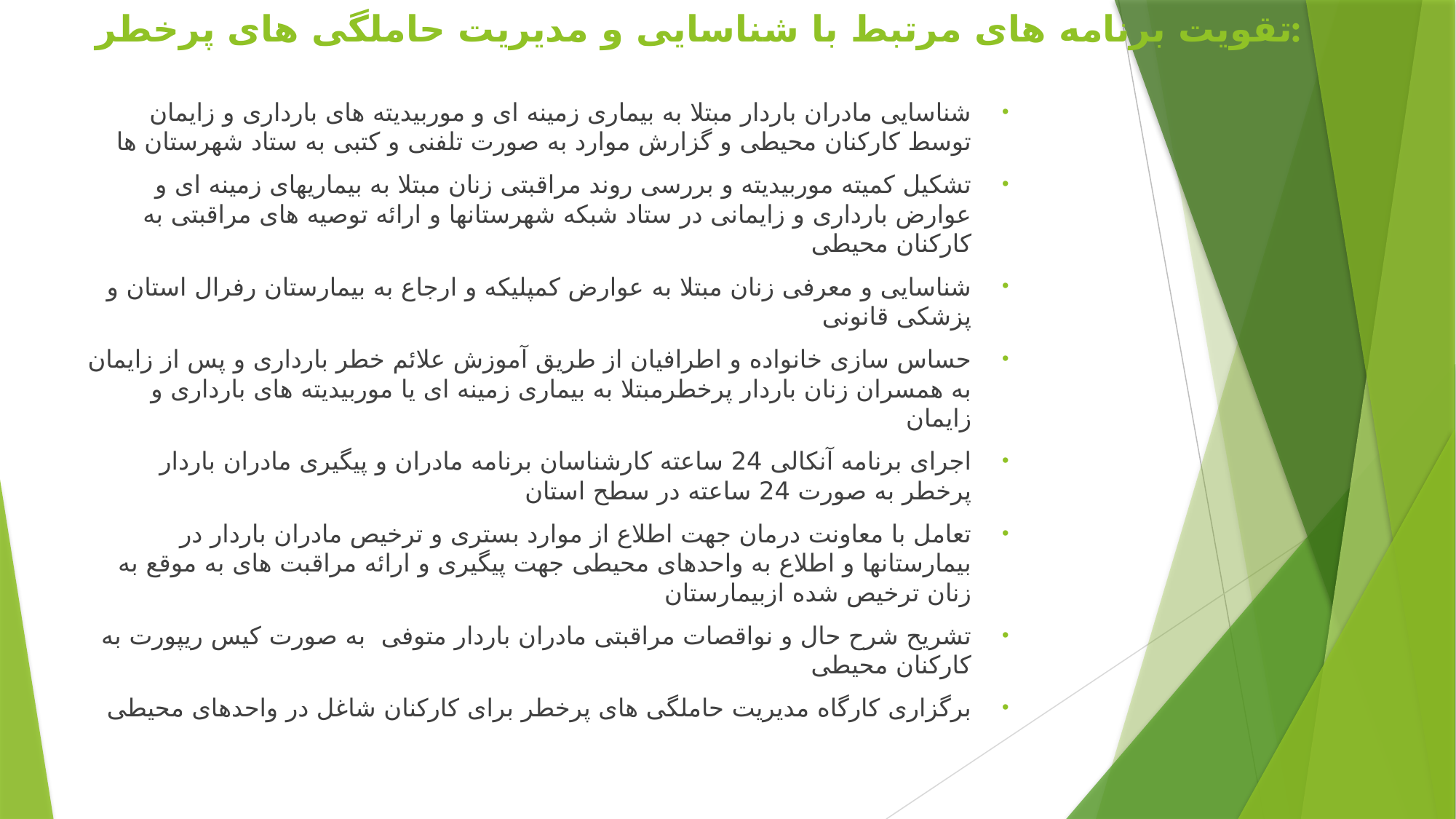

# تقویت برنامه های مرتبط با شناسایی و مدیریت حاملگی های پرخطر:
شناسایی مادران باردار مبتلا به بیماری زمینه ای و موربیدیته های بارداری و زایمان توسط کارکنان محیطی و گزارش موارد به صورت تلفنی و کتبی به ستاد شهرستان ها
تشکیل کمیته موربیدیته و بررسی روند مراقبتی زنان مبتلا به بیماریهای زمینه ای و عوارض بارداری و زایمانی در ستاد شبکه شهرستانها و ارائه توصیه های مراقبتی به کارکنان محیطی
شناسایی و معرفی زنان مبتلا به عوارض کمپلیکه و ارجاع به بیمارستان رفرال استان و پزشکی قانونی
حساس سازی خانواده و اطرافیان از طریق آموزش علائم خطر بارداری و پس از زایمان به همسران زنان باردار پرخطرمبتلا به بیماری زمینه ای یا موربیدیته های بارداری و زایمان
اجرای برنامه آنکالی 24 ساعته کارشناسان برنامه مادران و پیگیری مادران باردار پرخطر به صورت 24 ساعته در سطح استان
تعامل با معاونت درمان جهت اطلاع از موارد بستری و ترخیص مادران باردار در بیمارستانها و اطلاع به واحدهای محیطی جهت پیگیری و ارائه مراقبت های به موقع به زنان ترخیص شده ازبیمارستان
تشریح شرح حال و نواقصات مراقبتی مادران باردار متوفی  به صورت کیس ریپورت به کارکنان محیطی
برگزاری کارگاه مدیریت حاملگی های پرخطر برای کارکنان شاغل در واحدهای محیطی